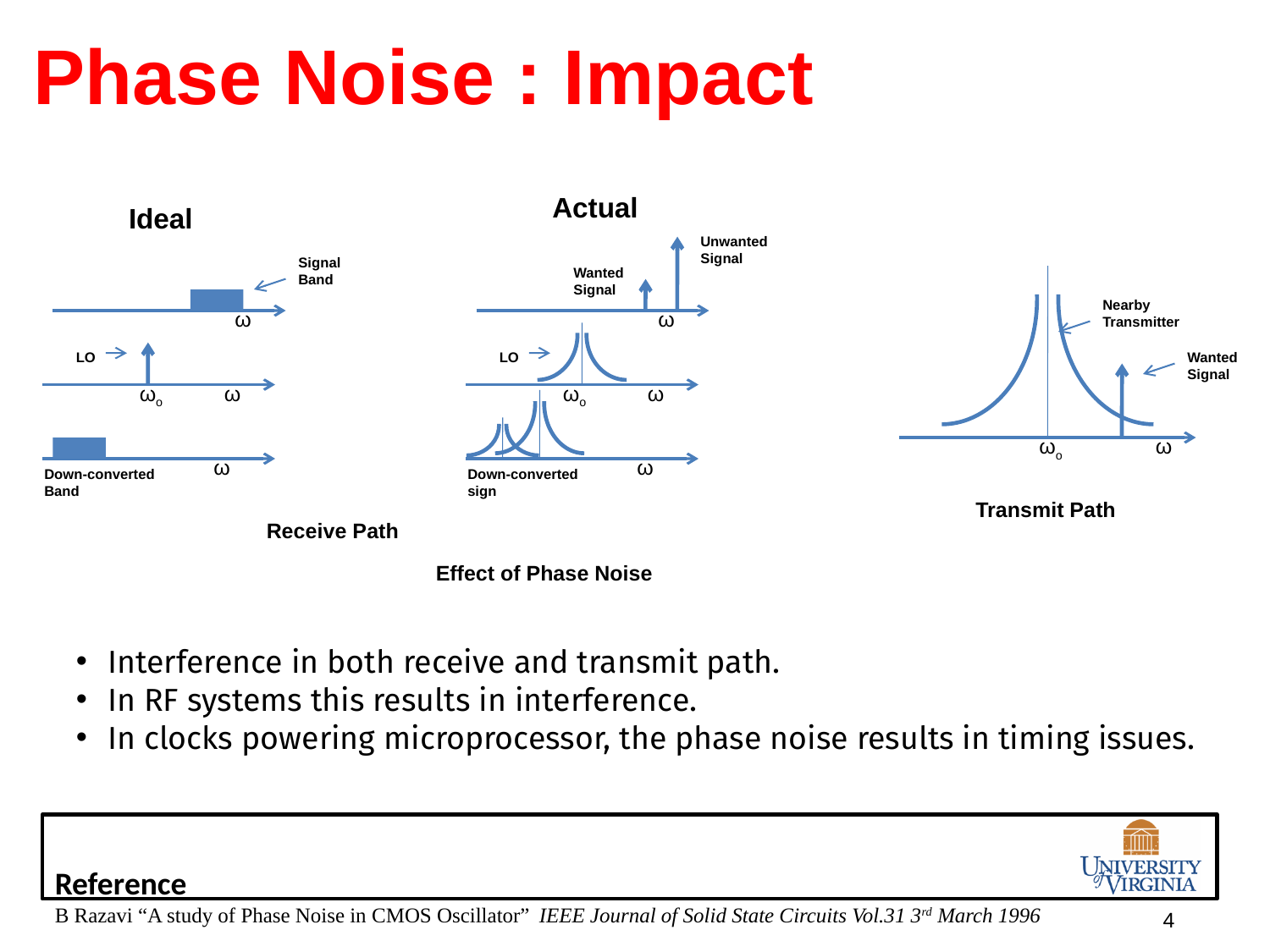

Phase Noise : Impact

Actual
Ideal
Unwanted Signal
Signal Band
Wanted Signal

Nearby Transmitter
ω
ω
LO
LO
Wanted Signal

ωo
ω
ωo
ω

ωo
ω

ω
ω
Down-converted  Band
Down-converted  sign
Transmit Path
Receive Path
Effect of Phase Noise
Interference in both receive and transmit path.
In RF systems this results in interference.
In clocks powering microprocessor, the phase noise results in timing issues.
Reference
B Razavi “A study of Phase Noise in CMOS Oscillator”  IEEE Journal of Solid State Circuits Vol.31 3rd March 1996